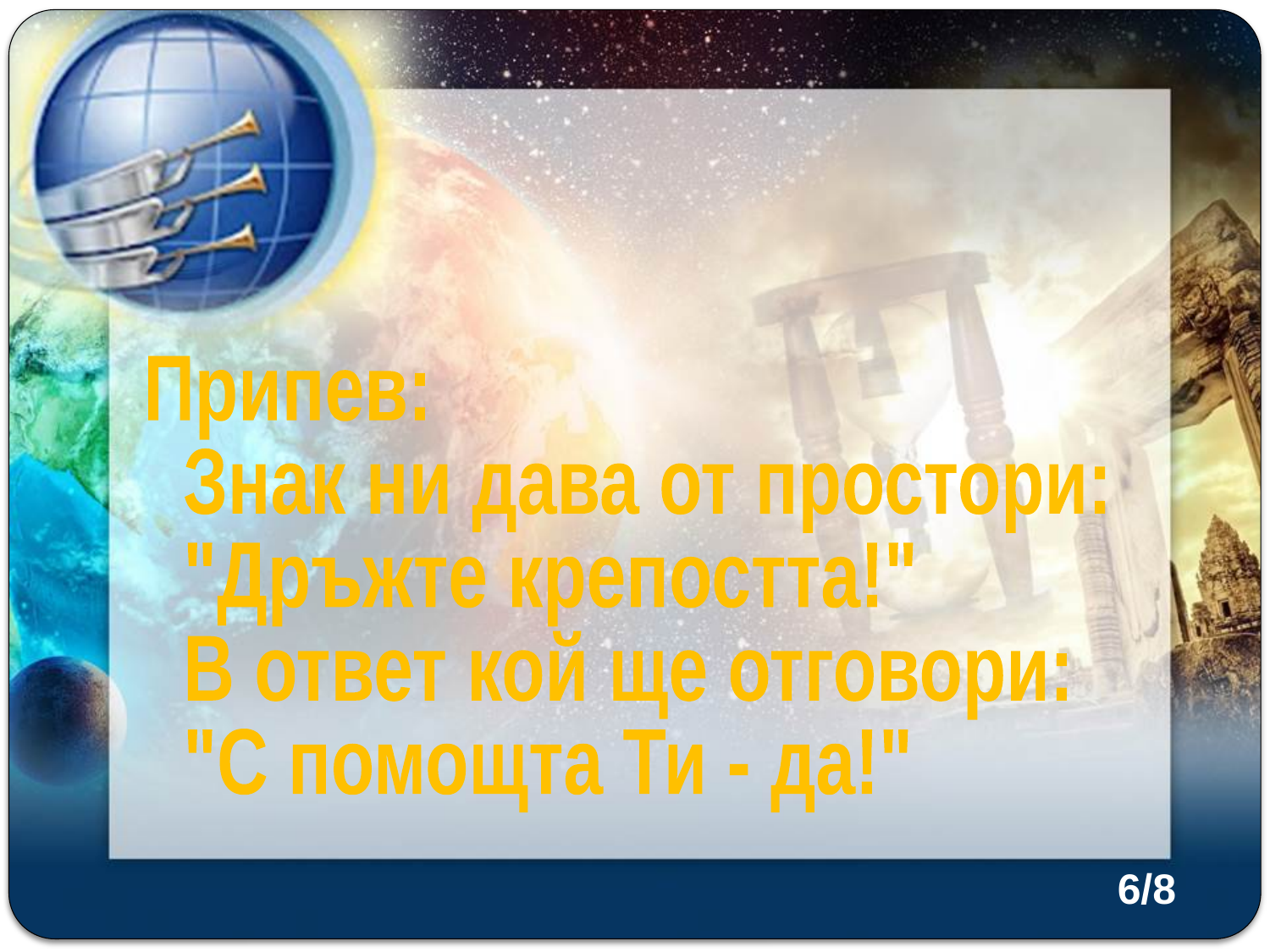

Припев:
  Знак ни дава от простори:
  "Дръжте крепостта!"
  В ответ кой ще отговори:
  "С помощта Ти - да!"
6/8